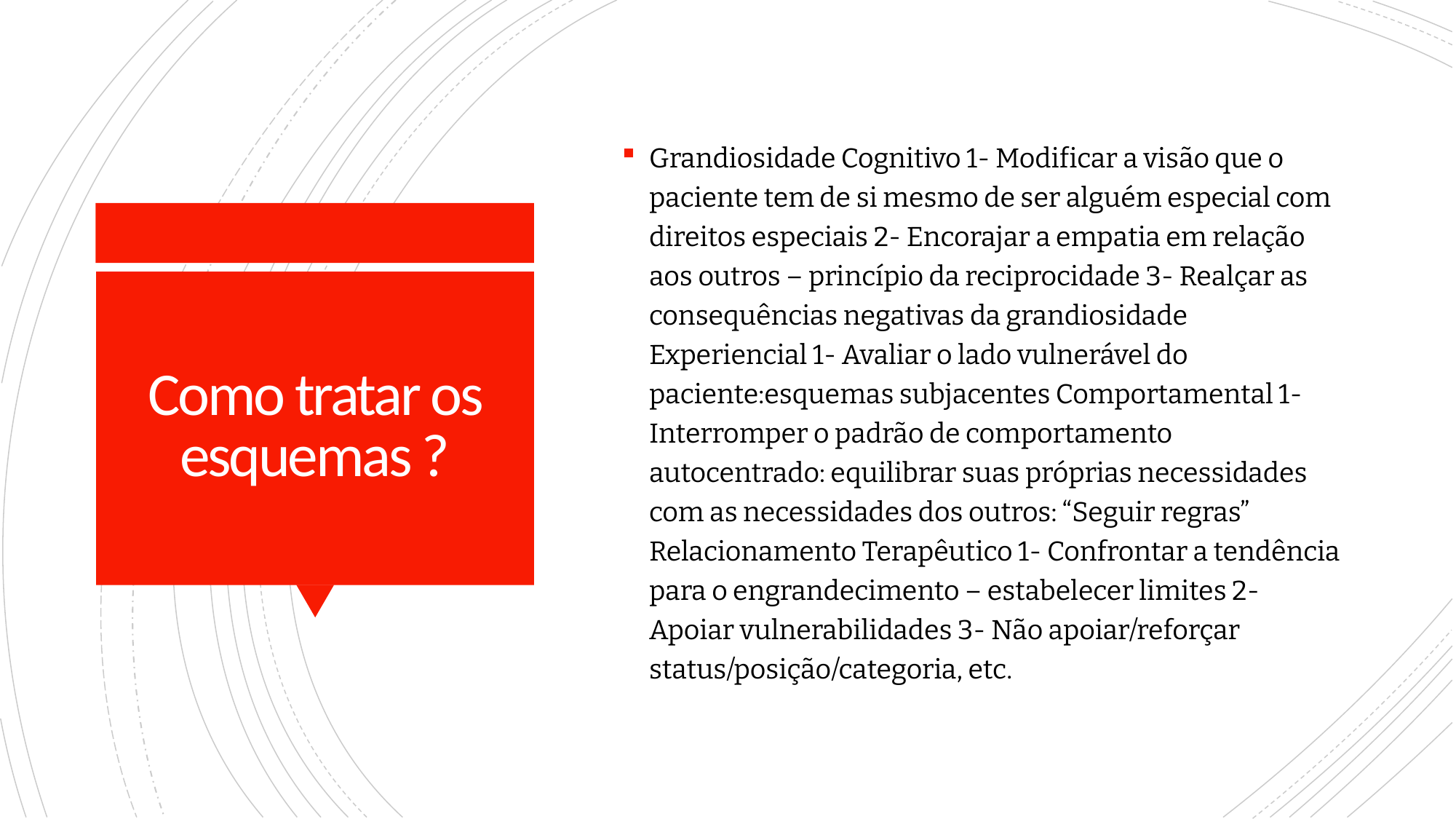

Grandiosidade Cognitivo 1- Modificar a visão que o paciente tem de si mesmo de ser alguém especial com direitos especiais 2- Encorajar a empatia em relação aos outros – princípio da reciprocidade 3- Realçar as consequências negativas da grandiosidade Experiencial 1- Avaliar o lado vulnerável do paciente:esquemas subjacentes Comportamental 1- Interromper o padrão de comportamento autocentrado: equilibrar suas próprias necessidades com as necessidades dos outros: “Seguir regras” Relacionamento Terapêutico 1- Confrontar a tendência para o engrandecimento – estabelecer limites 2- Apoiar vulnerabilidades 3- Não apoiar/reforçar status/posição/categoria, etc.
# Como tratar os esquemas ?